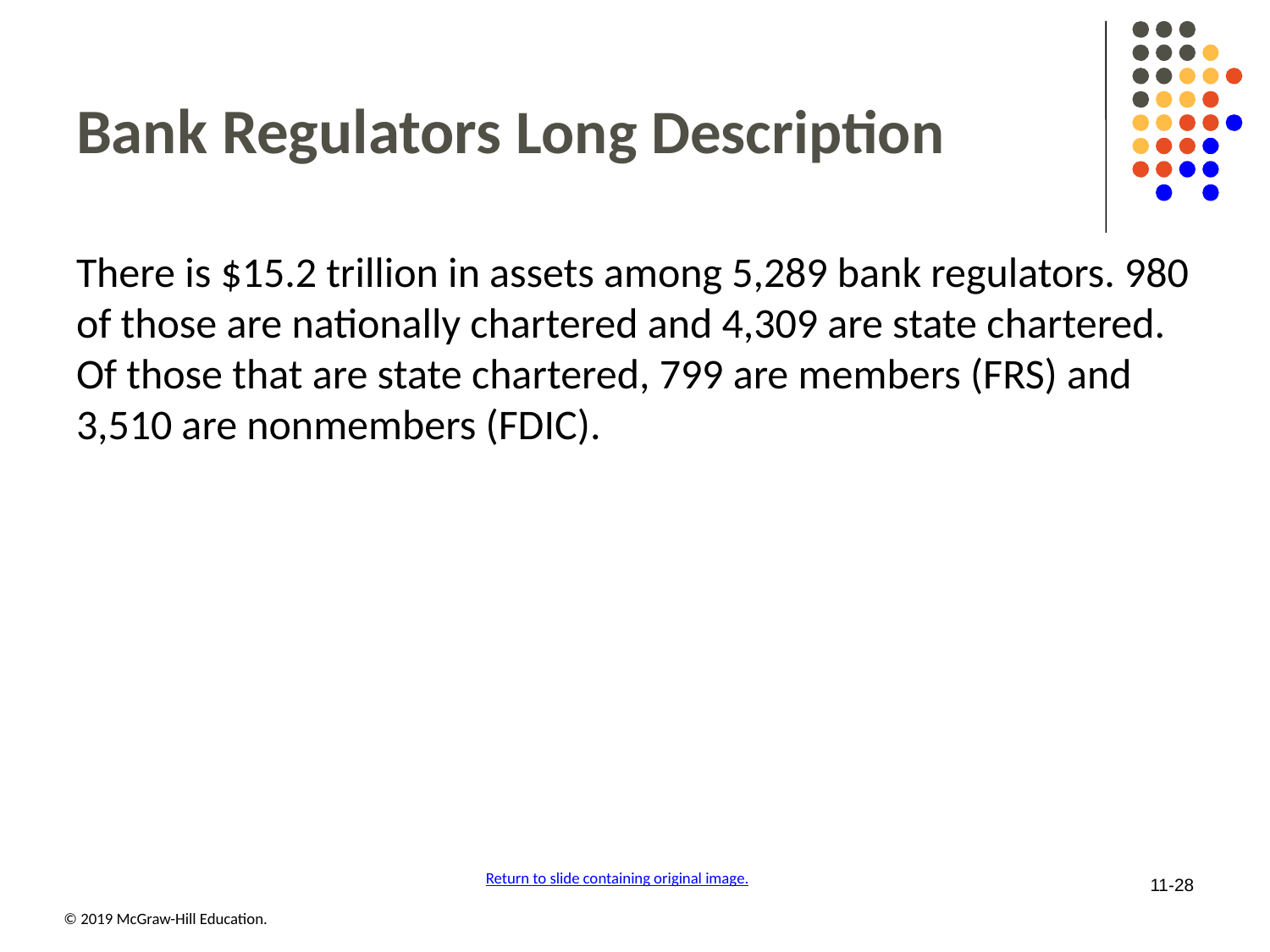

# Bank Regulators Long Description
There is $15.2 trillion in assets among 5,289 bank regulators. 980 of those are nationally chartered and 4,309 are state chartered. Of those that are state chartered, 799 are members (FRS) and 3,510 are nonmembers (FDIC).
Return to slide containing original image.
11-28